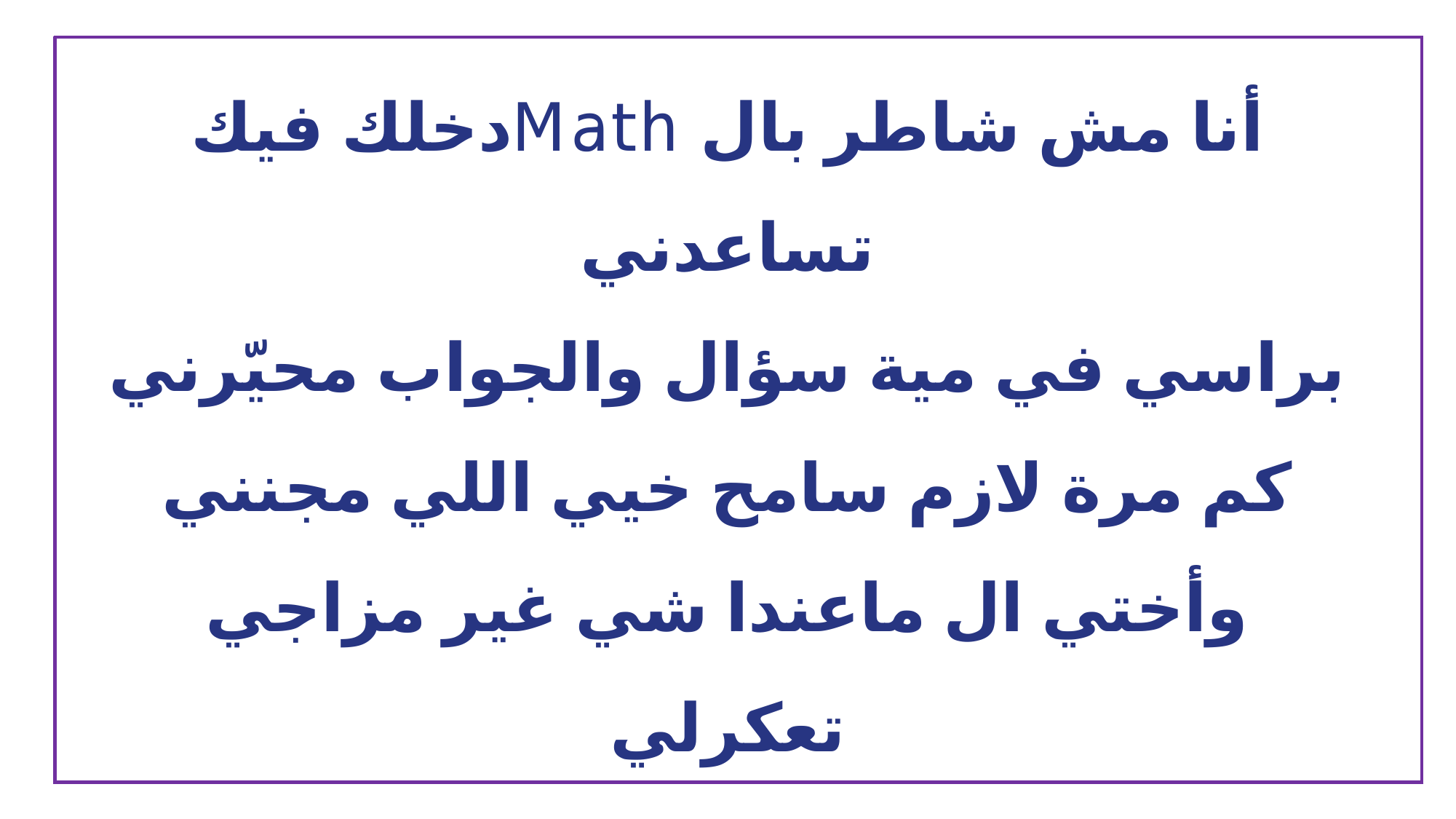

أنا مش شاطر بال Mathدخلك فيك تساعدني
براسي في مية سؤال والجواب محيّرني
كم مرة لازم سامح خيي اللي مجنني
وأختي ال ماعندا شي غير مزاجي تعكرلي
وشو بخبركن عرفيقي اللي قدام كل الصف
كل يوم ما بيحلى نهاره غير لما يصحصحلي